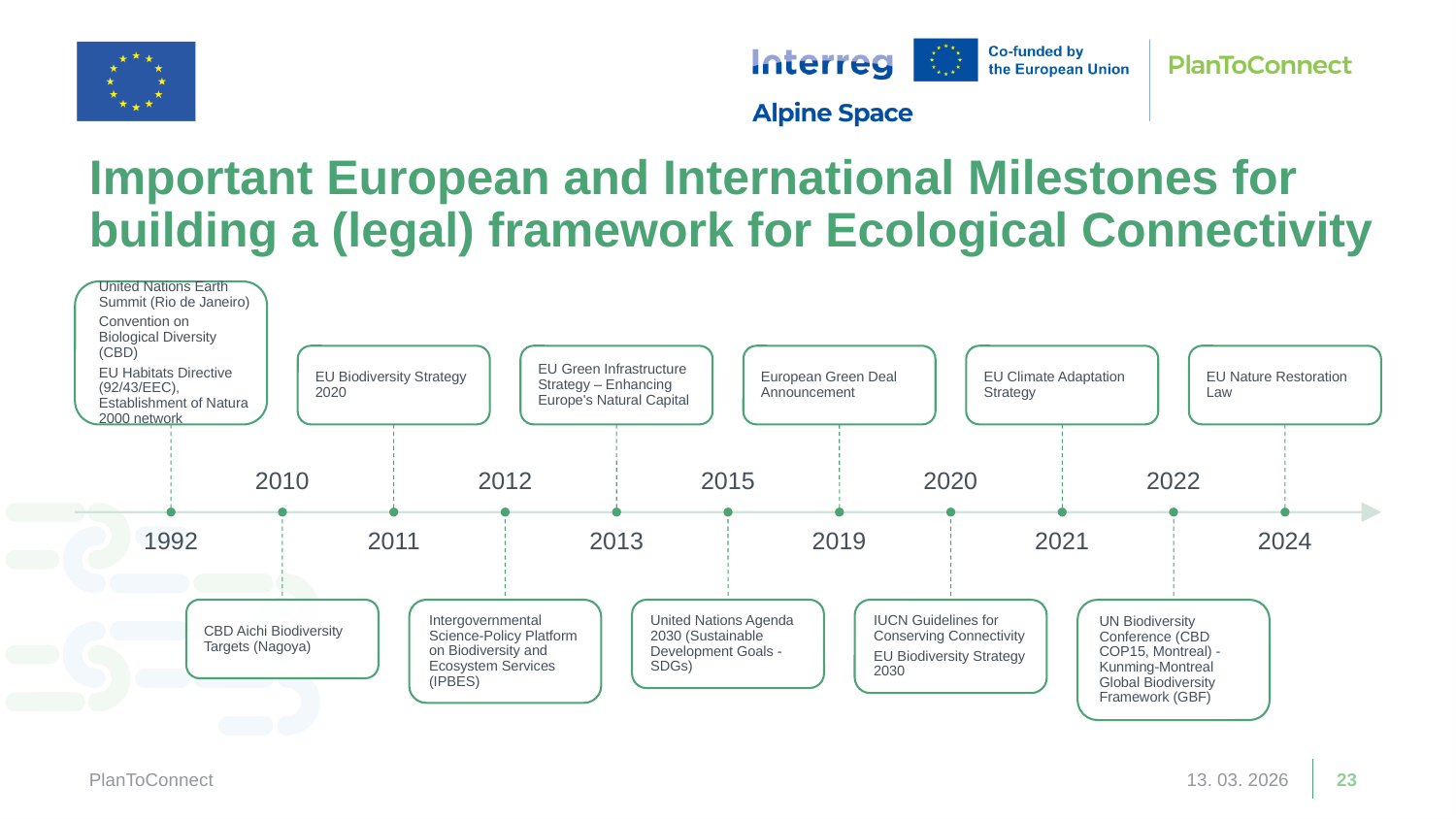

# Important European and International Milestones for building a (legal) framework for Ecological Connectivity
1992
United Nations Earth Summit (Rio de Janeiro)
Convention on Biological Diversity (CBD)
EU Habitats Directive (92/43/EEC), Establishment of Natura 2000 network
2010
CBD Aichi Biodiversity Targets (Nagoya)
2011
EU Biodiversity Strategy 2020
2012
Intergovernmental Science-Policy Platform on Biodiversity and Ecosystem Services (IPBES)
2013
EU Green Infrastructure Strategy – Enhancing Europe's Natural Capital
2015
United Nations Agenda 2030 (Sustainable Development Goals - SDGs)
2019
European Green Deal Announcement
2020
IUCN Guidelines for Conserving Connectivity
EU Biodiversity Strategy 2030
2021
EU Climate Adaptation Strategy
2022
UN Biodiversity Conference (CBD COP15, Montreal) - Kunming-Montreal Global Biodiversity Framework (GBF)
2024
EU Nature Restoration Law
PlanToConnect
13. 03. 2026
23